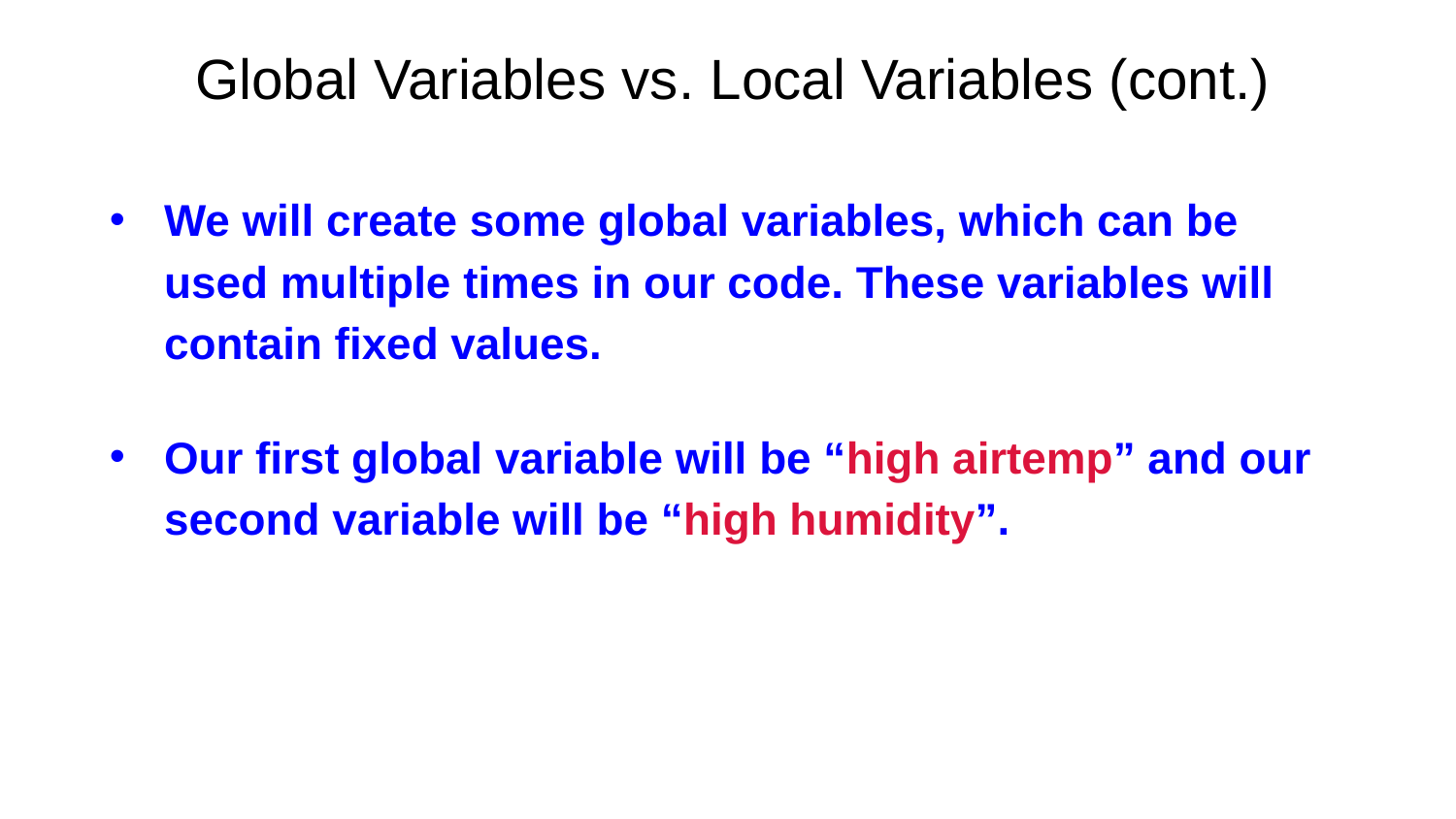

# Global Variables vs. Local Variables (cont.)
We will create some global variables, which can be used multiple times in our code. These variables will contain fixed values.
Our first global variable will be “high airtemp” and our second variable will be “high humidity”.